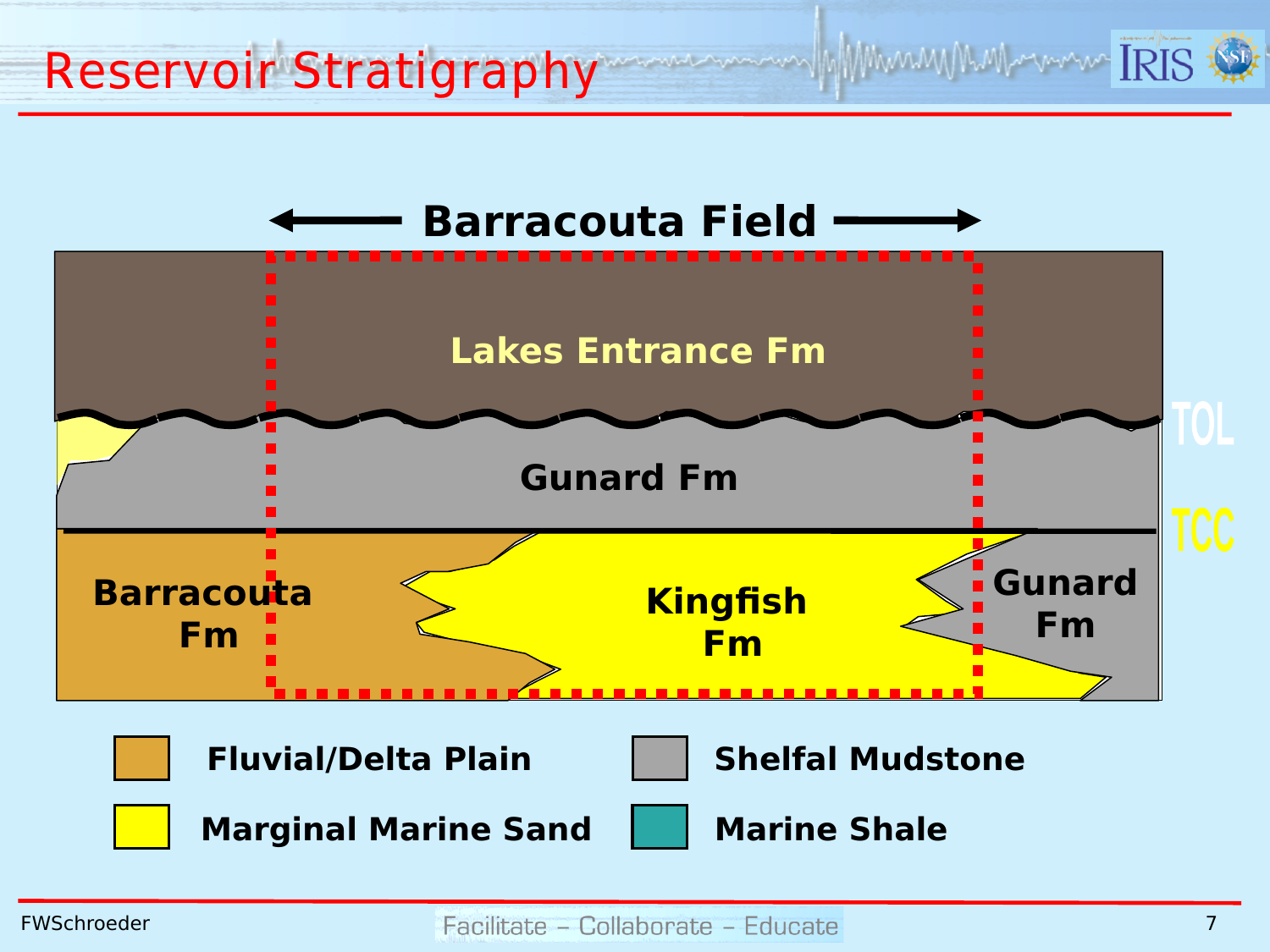

# Reservoir Stratigraphy
Barracouta Field

Lakes Entrance Fm
TOL

Gunard Fm
TCC

Gunard
Fm
Barracouta
Fm
Kingfish
Fm
Fluvial/Delta Plain
Shelfal Mudstone

Marine Shale
Marginal Marine Sand